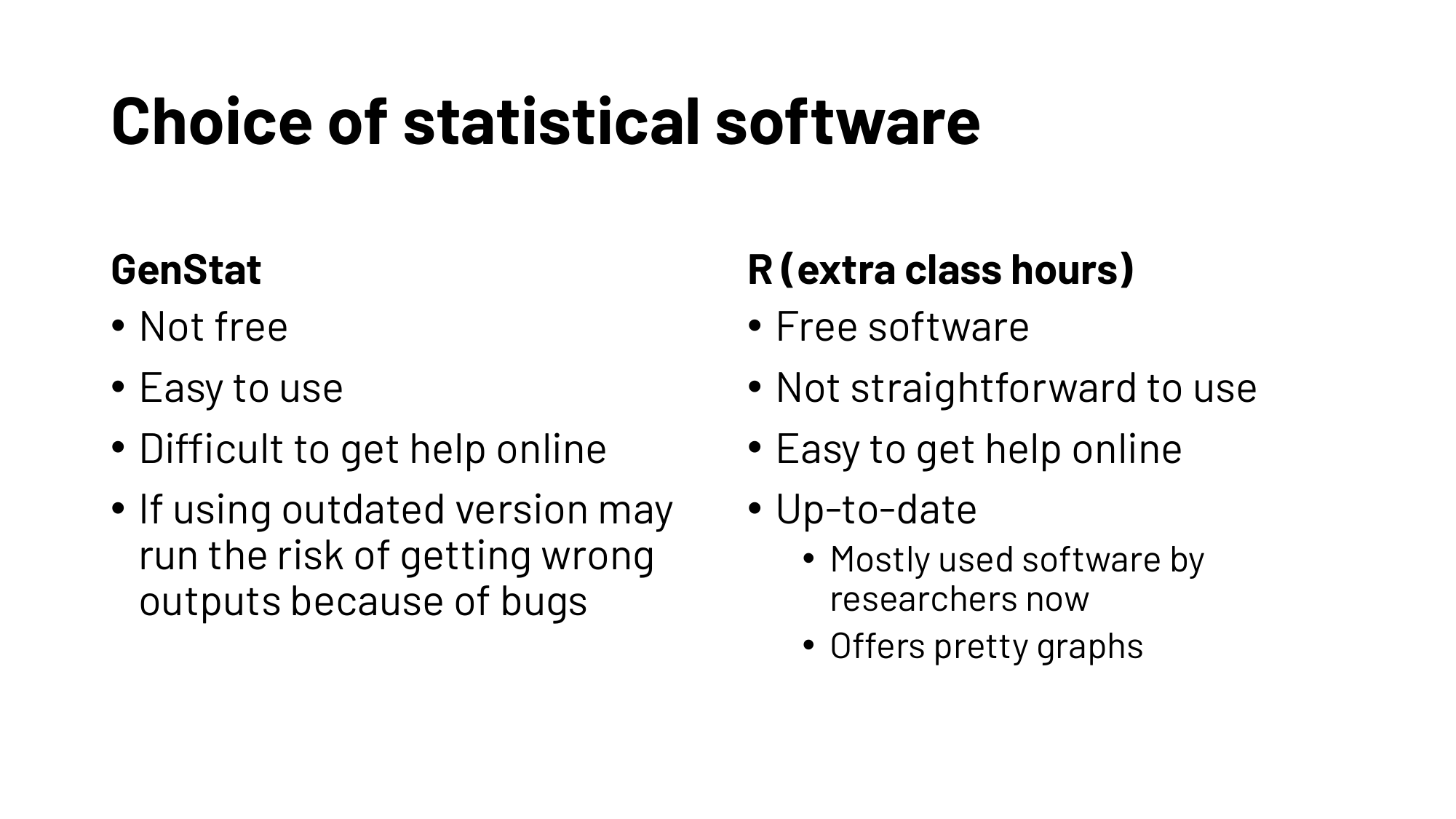

# Choice of statistical software
GenStat
R (extra class hours)
Not free
Easy to use
Difficult to get help online
If using outdated version may run the risk of getting wrong outputs because of bugs

Free software
Not straightforward to use
Easy to get help online
Up-to-date
Mostly used software by researchers now
Offers pretty graphs